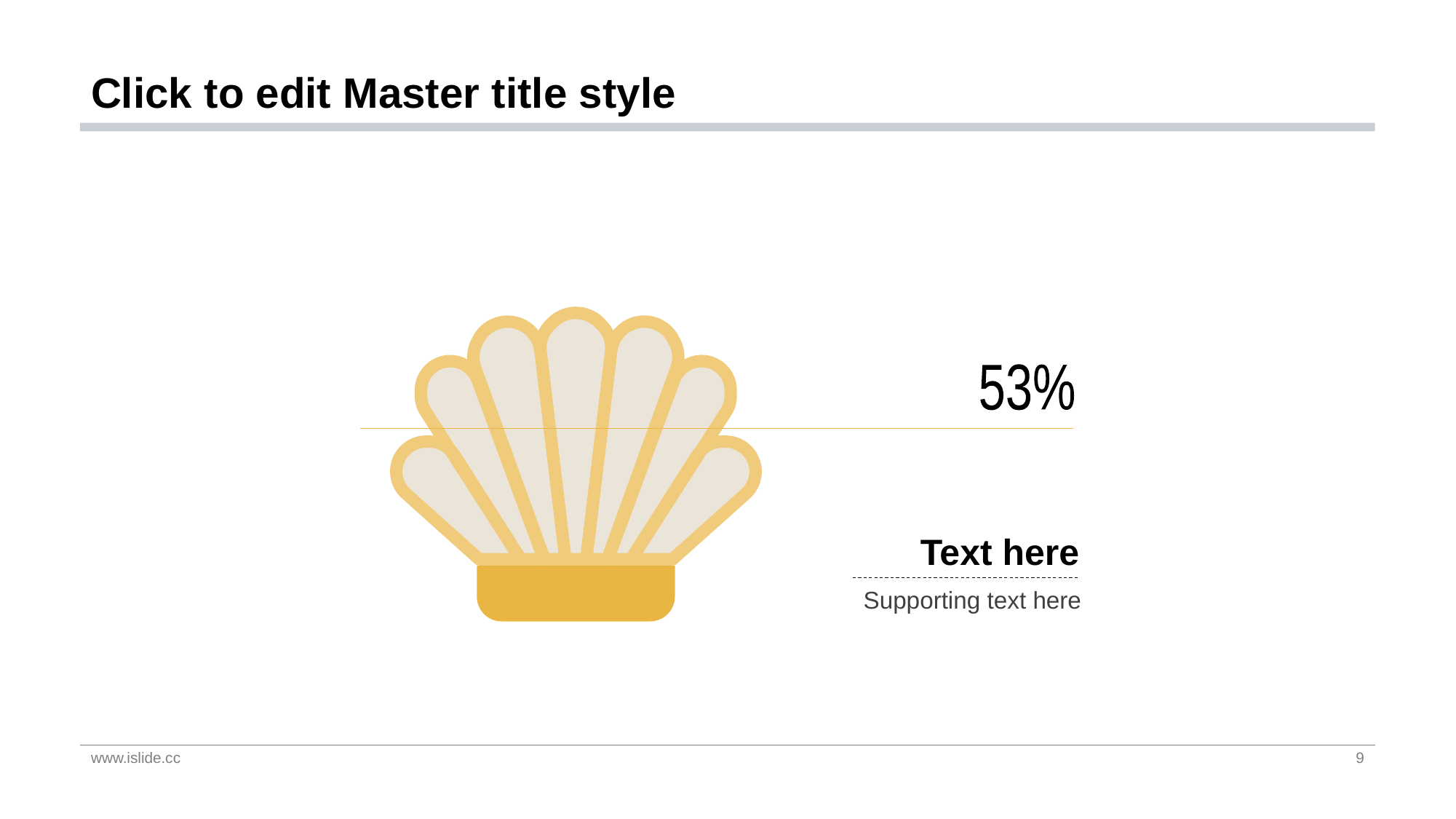

# Click to edit Master title style

53%

Text here

Supporting text here
www.islide.cc
9